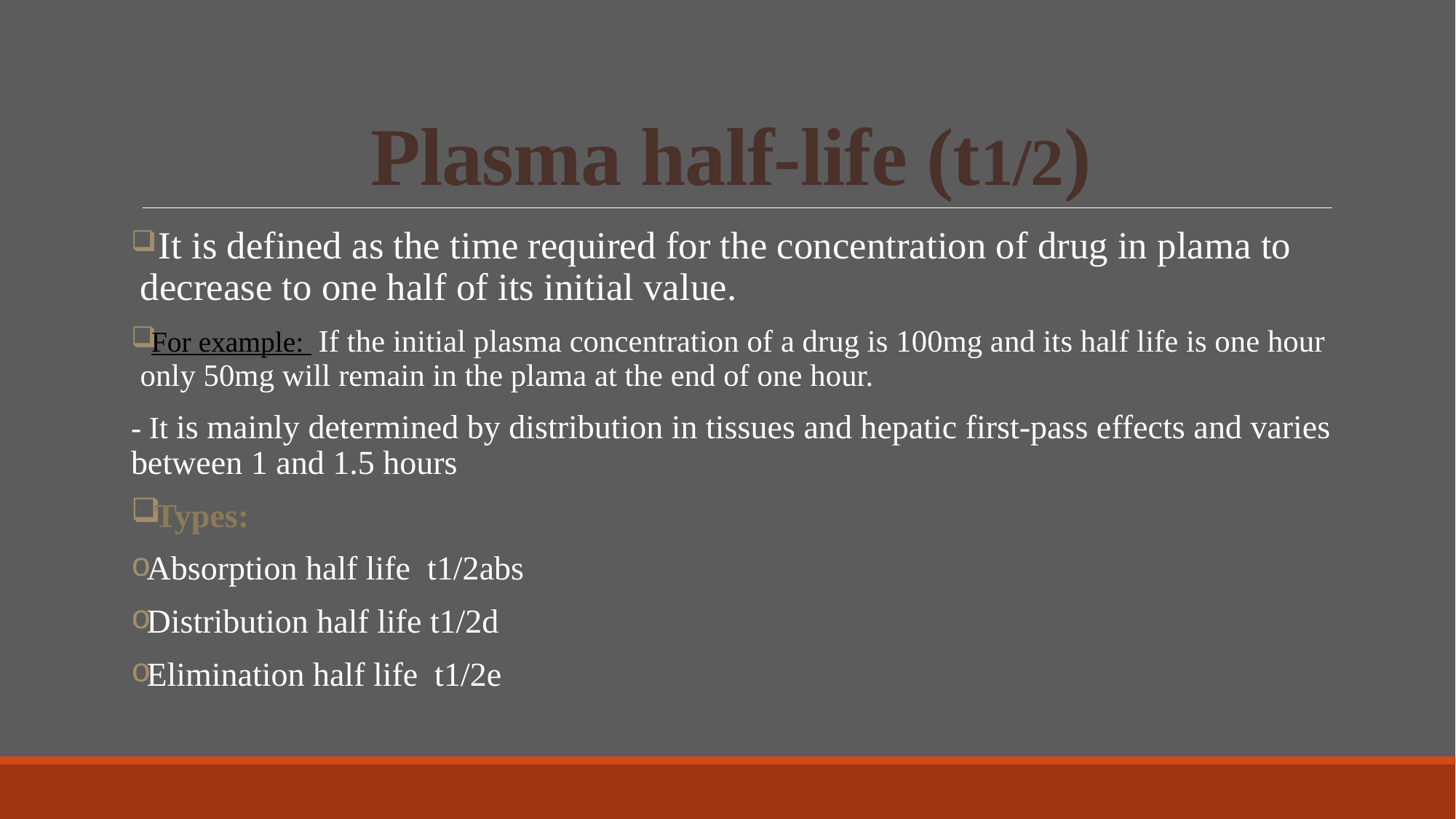

# Plasma half-life (t1/2)
 It is defined as the time required for the concentration of drug in plama to decrease to one half of its initial value.
For example:  If the initial plasma concentration of a drug is 100mg and its half life is one hour only 50mg will remain in the plama at the end of one hour.
- It is mainly determined by distribution in tissues and hepatic first‐pass effects and varies between 1 and 1.5 hours
Types:
Absorption half life  t1/2abs
Distribution half life t1/2d
Elimination half life  t1/2e